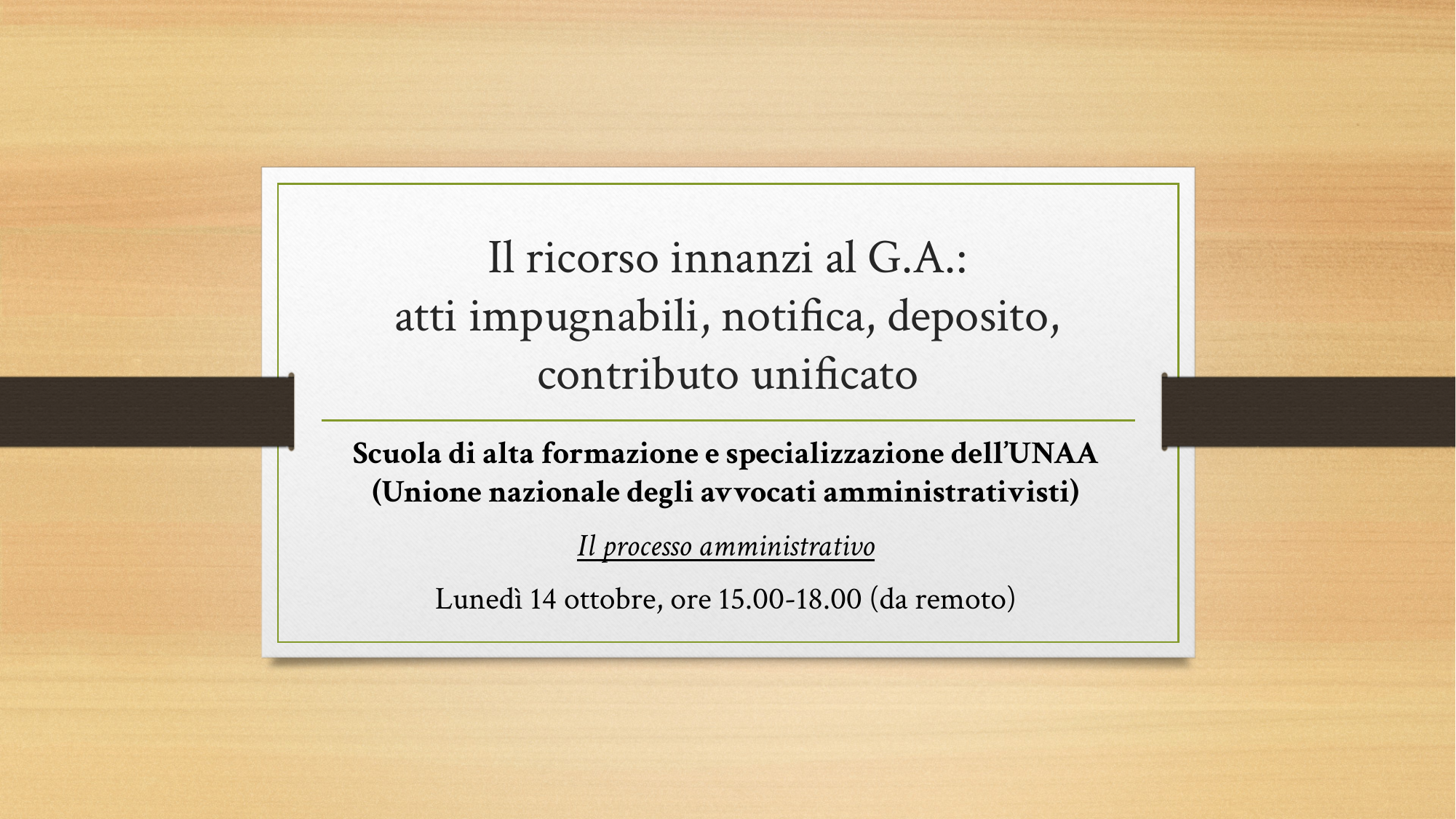

# Il ricorso innanzi al G.A.: atti impugnabili, notifica, deposito, contributo unificato
Scuola di alta formazione e specializzazione dell’UNAA (Unione nazionale degli avvocati amministrativisti)
Il processo amministrativo
Lunedì 14 ottobre, ore 15.00-18.00 (da remoto)